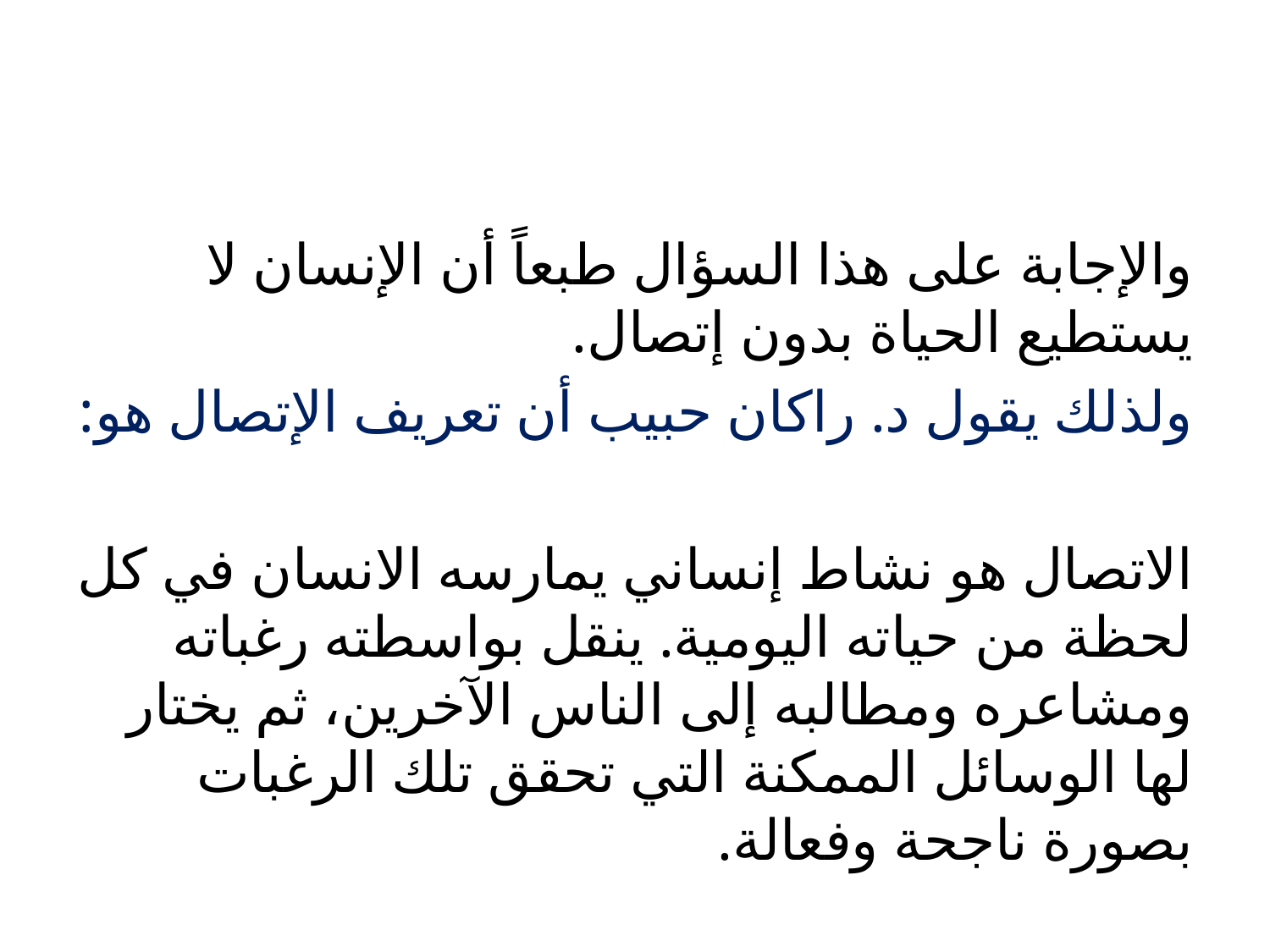

#
والإجابة على هذا السؤال طبعاً أن الإنسان لا يستطيع الحياة بدون إتصال.
ولذلك يقول د. راكان حبيب أن تعريف الإتصال هو:

الاتصال هو نشاط إنساني يمارسه الانسان في كل لحظة من حياته اليومية. ينقل بواسطته رغباته ومشاعره ومطالبه إلى الناس الآخرين، ثم يختار لها الوسائل الممكنة التي تحقق تلك الرغبات بصورة ناجحة وفعالة.